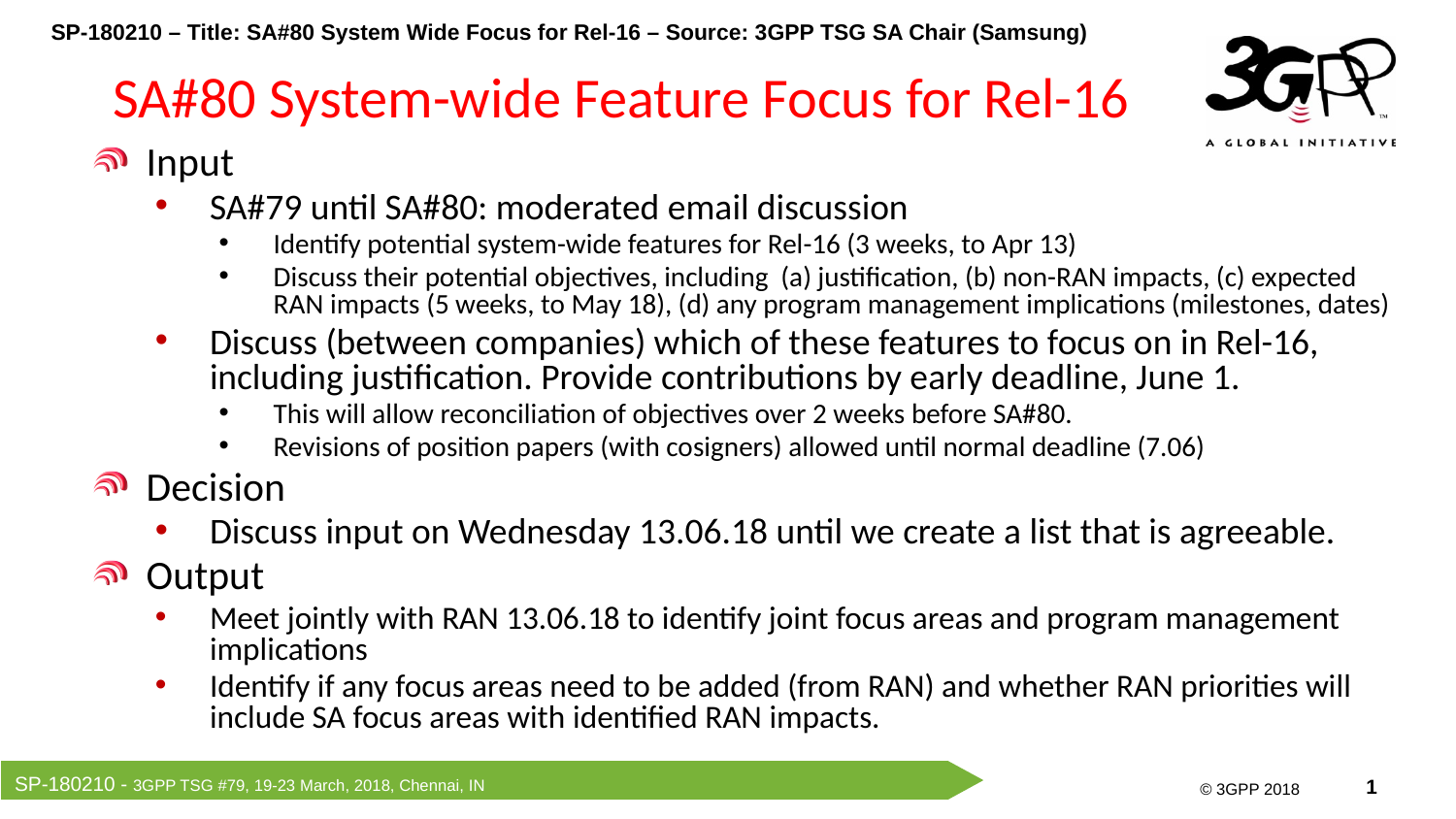

SP-180210 – Title: SA#80 System Wide Focus for Rel-16 – Source: 3GPP TSG SA Chair (Samsung)
# SA#80 System-wide Feature Focus for Rel-16
Input
SA#79 until SA#80: moderated email discussion
Identify potential system-wide features for Rel-16 (3 weeks, to Apr 13)
Discuss their potential objectives, including  (a) justification, (b) non-RAN impacts, (c) expected RAN impacts (5 weeks, to May 18), (d) any program management implications (milestones, dates)
Discuss (between companies) which of these features to focus on in Rel-16, including justification. Provide contributions by early deadline, June 1.
This will allow reconciliation of objectives over 2 weeks before SA#80.
Revisions of position papers (with cosigners) allowed until normal deadline (7.06)
Decision
Discuss input on Wednesday 13.06.18 until we create a list that is agreeable.
Output
Meet jointly with RAN 13.06.18 to identify joint focus areas and program management implications
Identify if any focus areas need to be added (from RAN) and whether RAN priorities will include SA focus areas with identified RAN impacts.